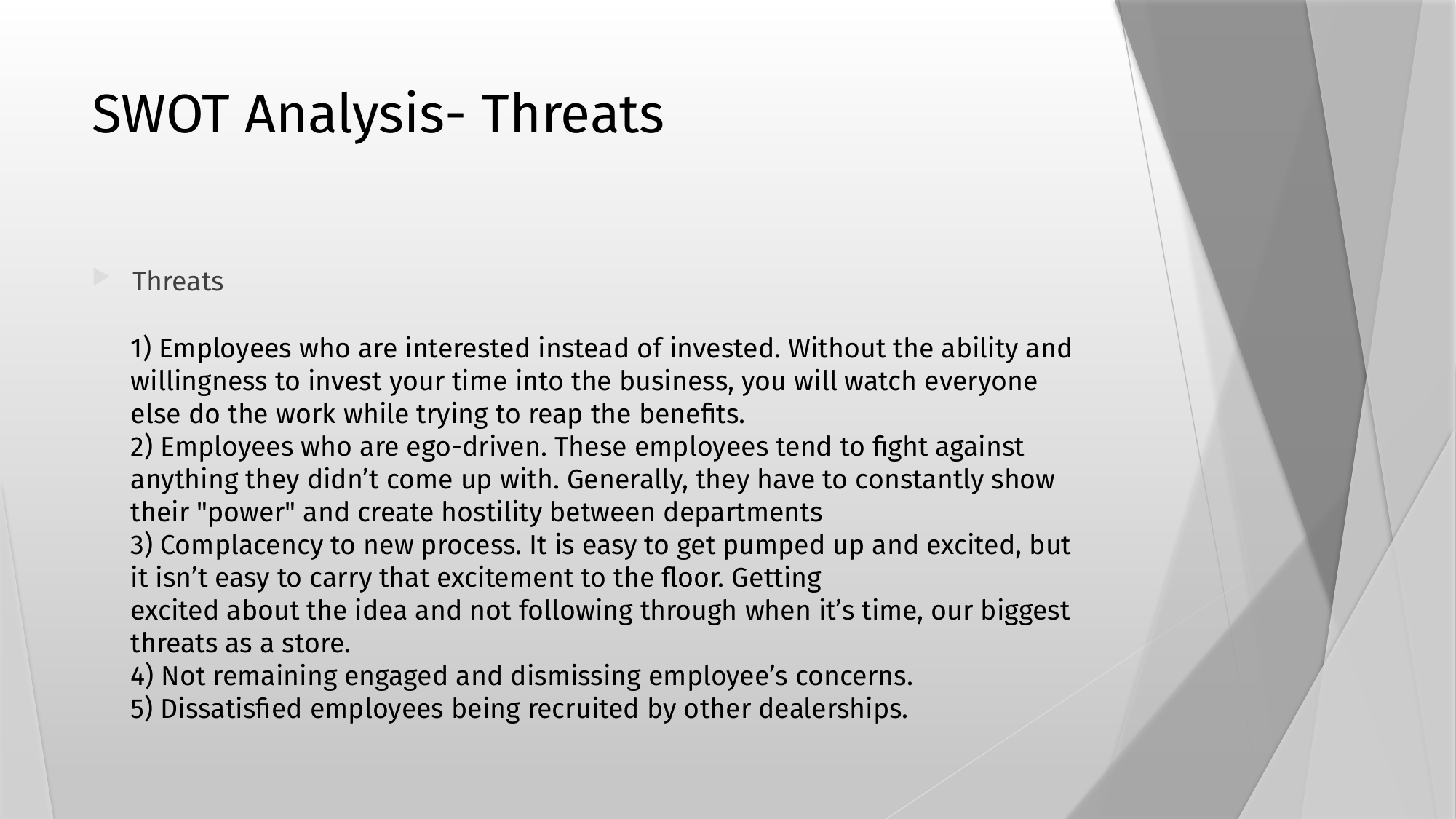

# SWOT Analysis- Threats
Threats

1) Employees who are interested instead of invested. Without the ability and willingness to invest your time into the business, you will watch everyone else do the work while trying to reap the benefits.
2) Employees who are ego-driven. These employees tend to fight against anything they didn’t come up with. Generally, they have to constantly show their "power" and create hostility between departments
3) Complacency to new process. It is easy to get pumped up and excited, but it isn’t easy to carry that excitement to the floor. Getting
excited about the idea and not following through when it’s time, our biggest threats as a store.
4) Not remaining engaged and dismissing employee’s concerns.
5) Dissatisfied employees being recruited by other dealerships.